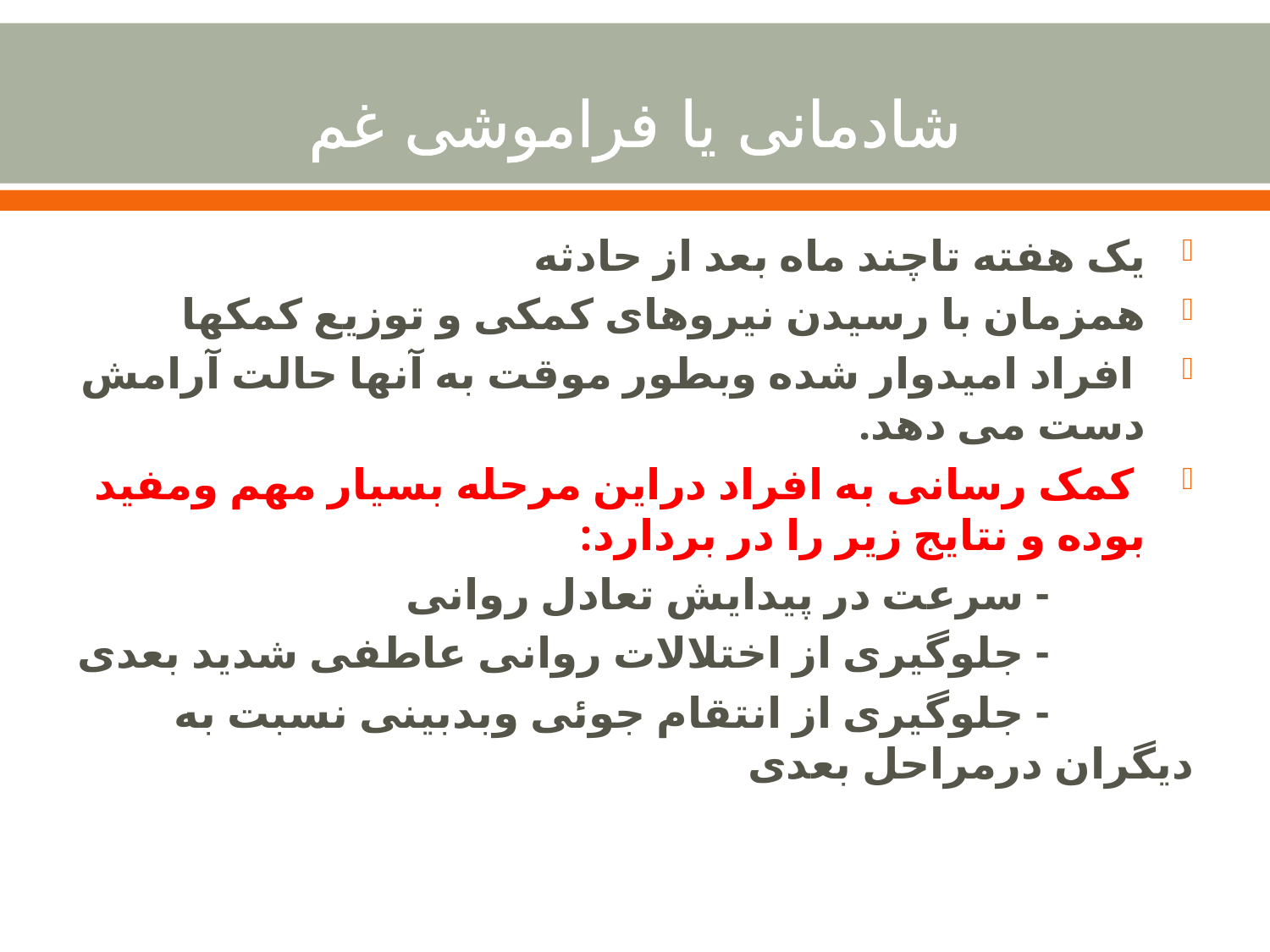

# شادمانی يا فراموشی غم
يک هفته تاچند ماه بعد از حادثه
همزمان با رسيدن نيروهای کمکی و توزيع کمکها
 افراد اميدوار شده وبطور موقت به آنها حالت آرامش دست می دهد.
 کمک رسانی به افراد دراين مرحله بسيار مهم ومفيد بوده و نتايج زير را در بردارد:
             - سرعت در پيدايش تعادل روانی
             - جلوگيری از اختلالات روانی عاطفی شديد بعدی
             - جلوگيری از انتقام جوئی وبدبينی نسبت به ديگران درمراحل بعدی